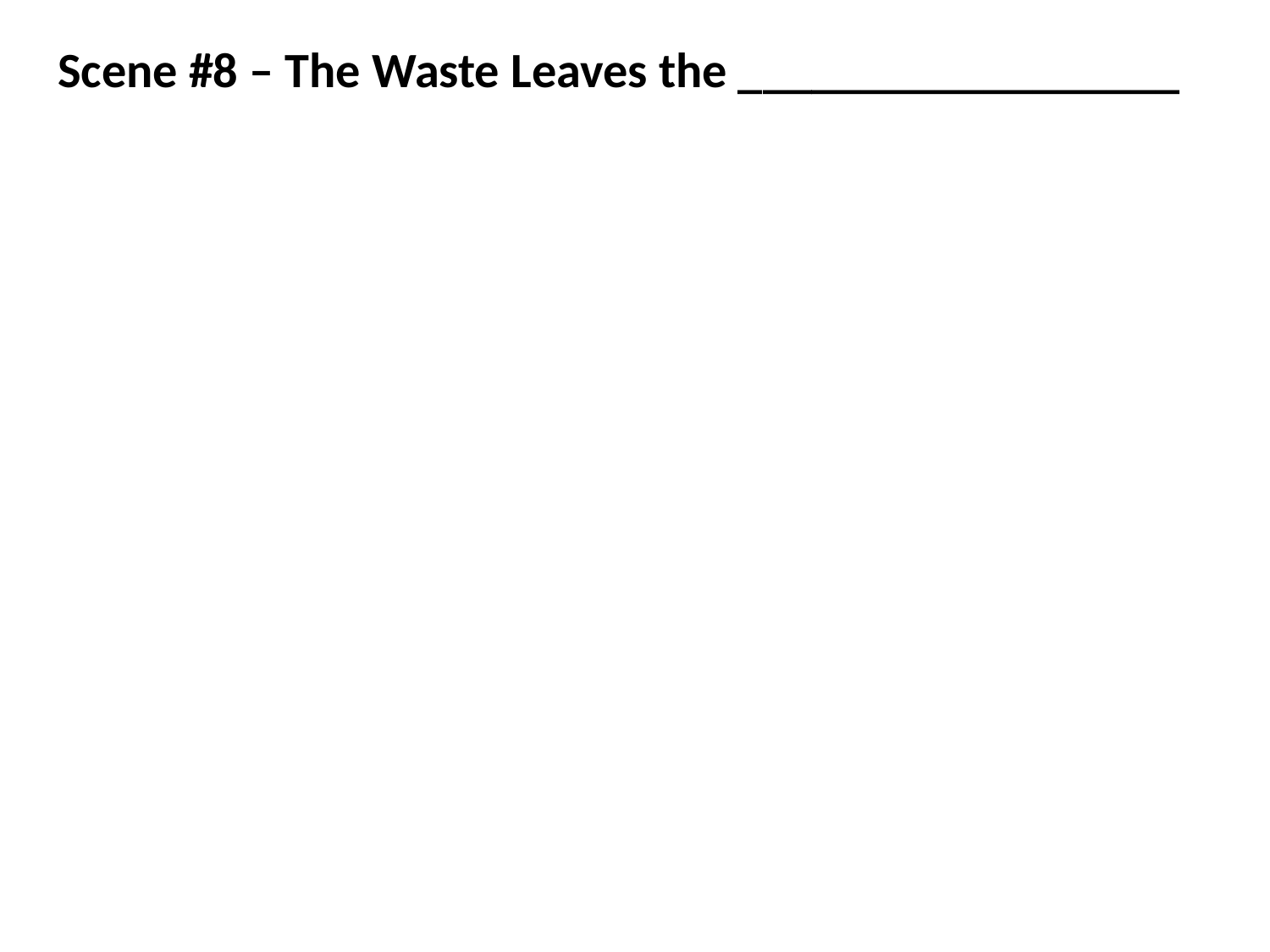

Scene #8 – The Waste Leaves the __________________